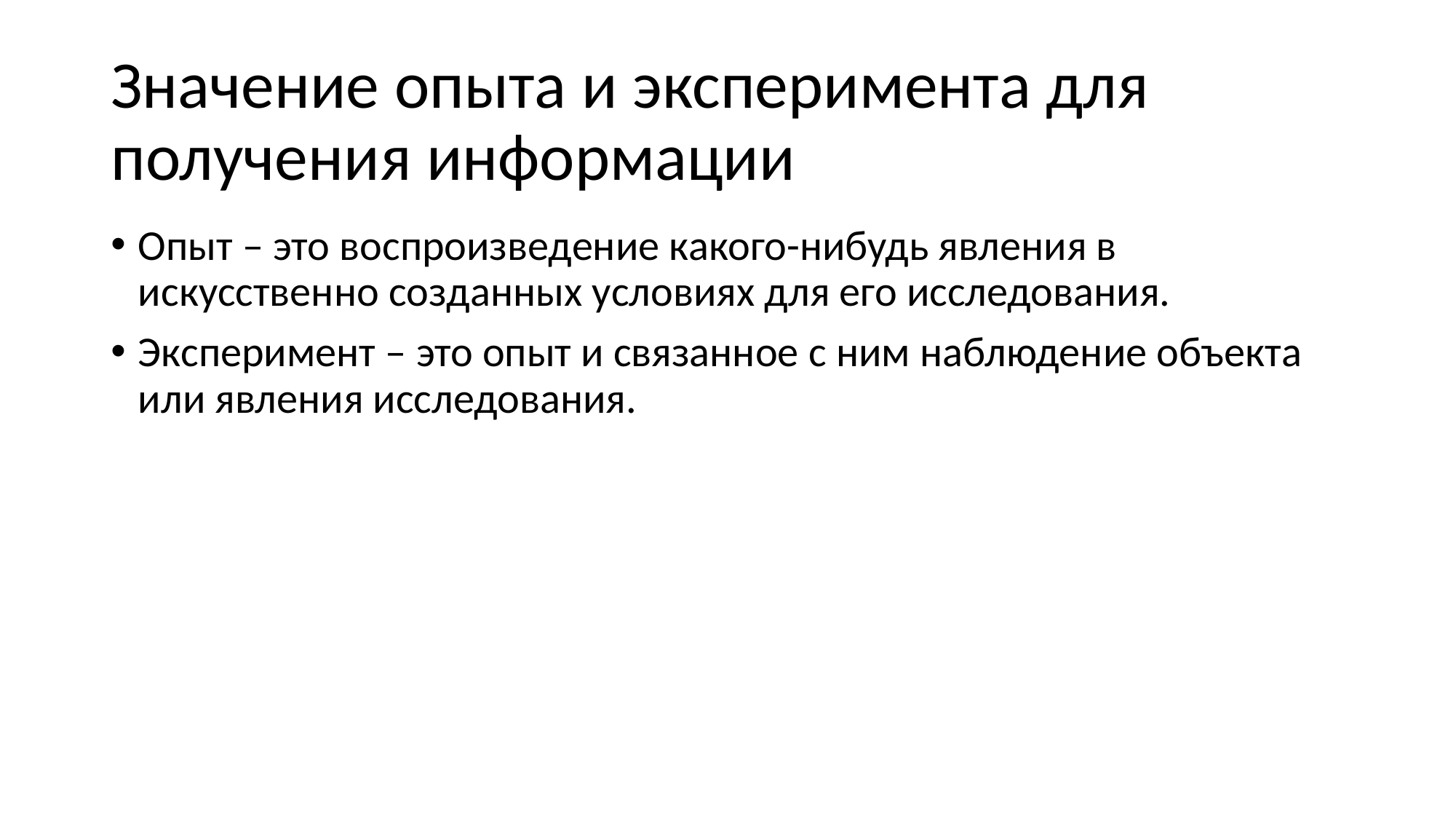

# Значение опыта и эксперимента для получения информации
Опыт – это воспроизведение какого-нибудь явления в искусственно созданных условиях для его исследования.
Эксперимент – это опыт и связанное с ним наблюдение объекта или явления исследования.